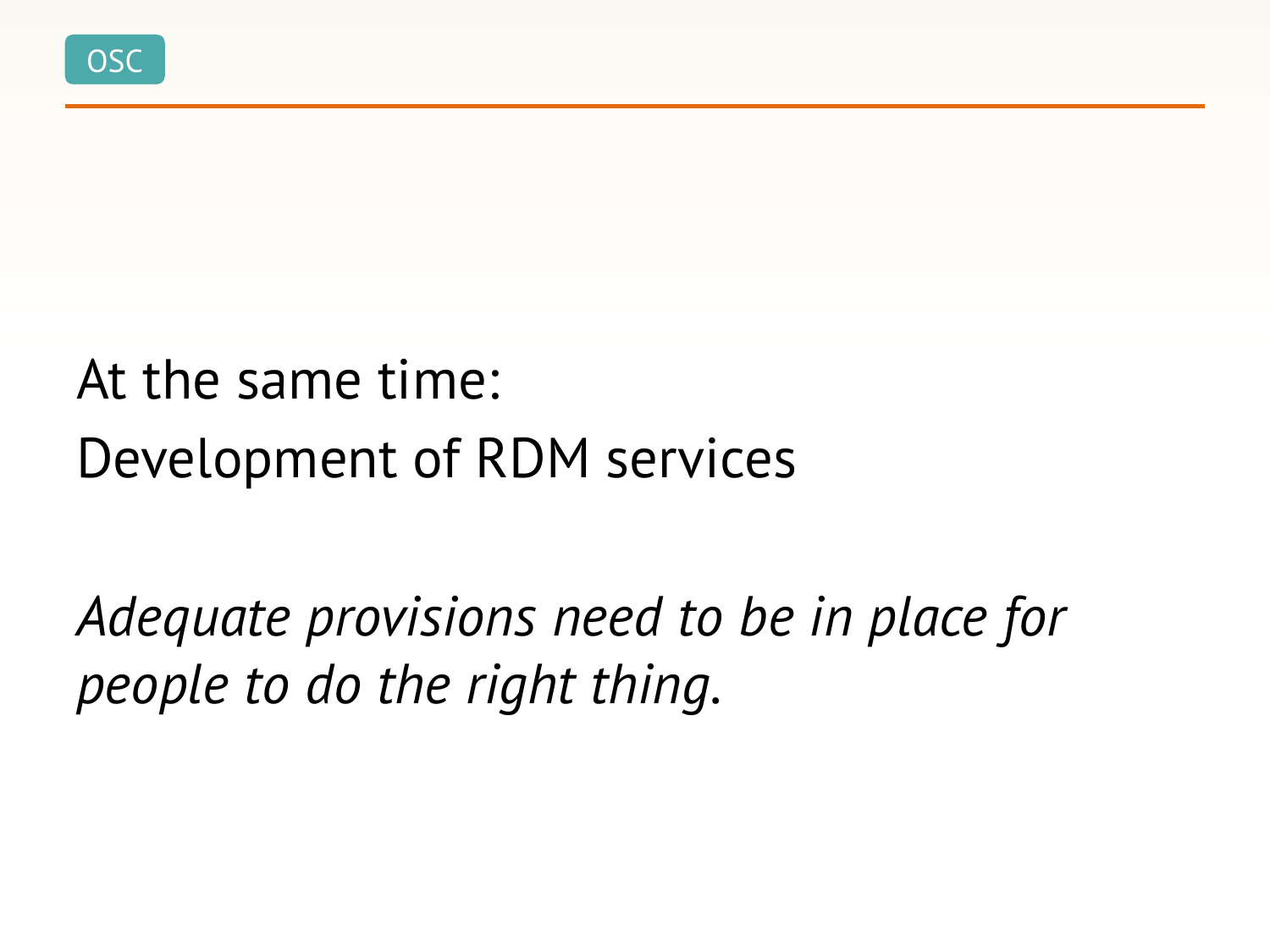

#
At the same time:
Development of RDM services

Adequate provisions need to be in place for people to do the right thing.